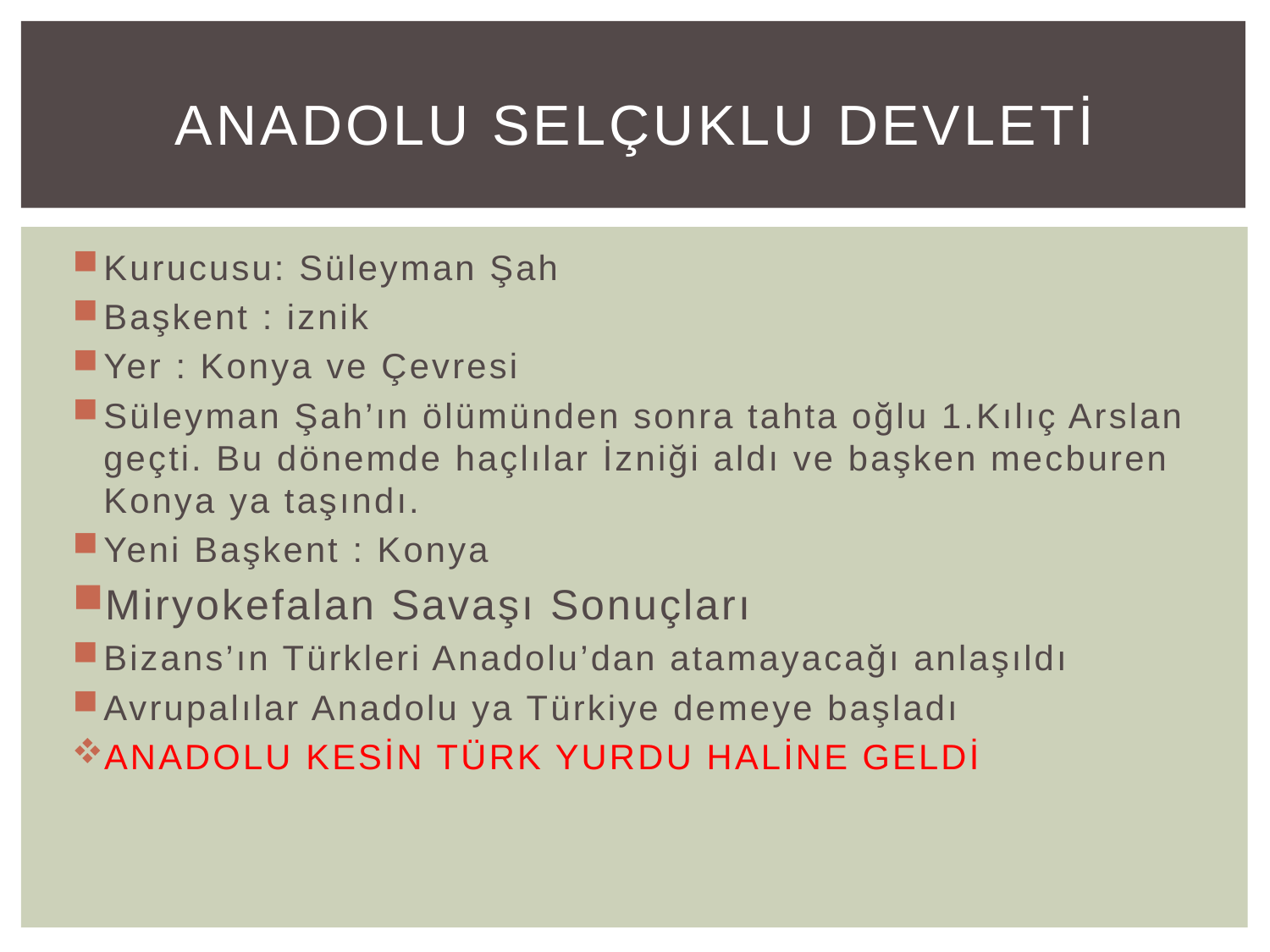

# ANADOLU selçuklu devleti
Kurucusu: Süleyman Şah
Başkent : iznik
Yer : Konya ve Çevresi
Süleyman Şah’ın ölümünden sonra tahta oğlu 1.Kılıç Arslan geçti. Bu dönemde haçlılar İzniği aldı ve başken mecburen Konya ya taşındı.
Yeni Başkent : Konya
Miryokefalan Savaşı Sonuçları
Bizans’ın Türkleri Anadolu’dan atamayacağı anlaşıldı
Avrupalılar Anadolu ya Türkiye demeye başladı
ANADOLU KESİN TÜRK YURDU HALİNE GELDİ